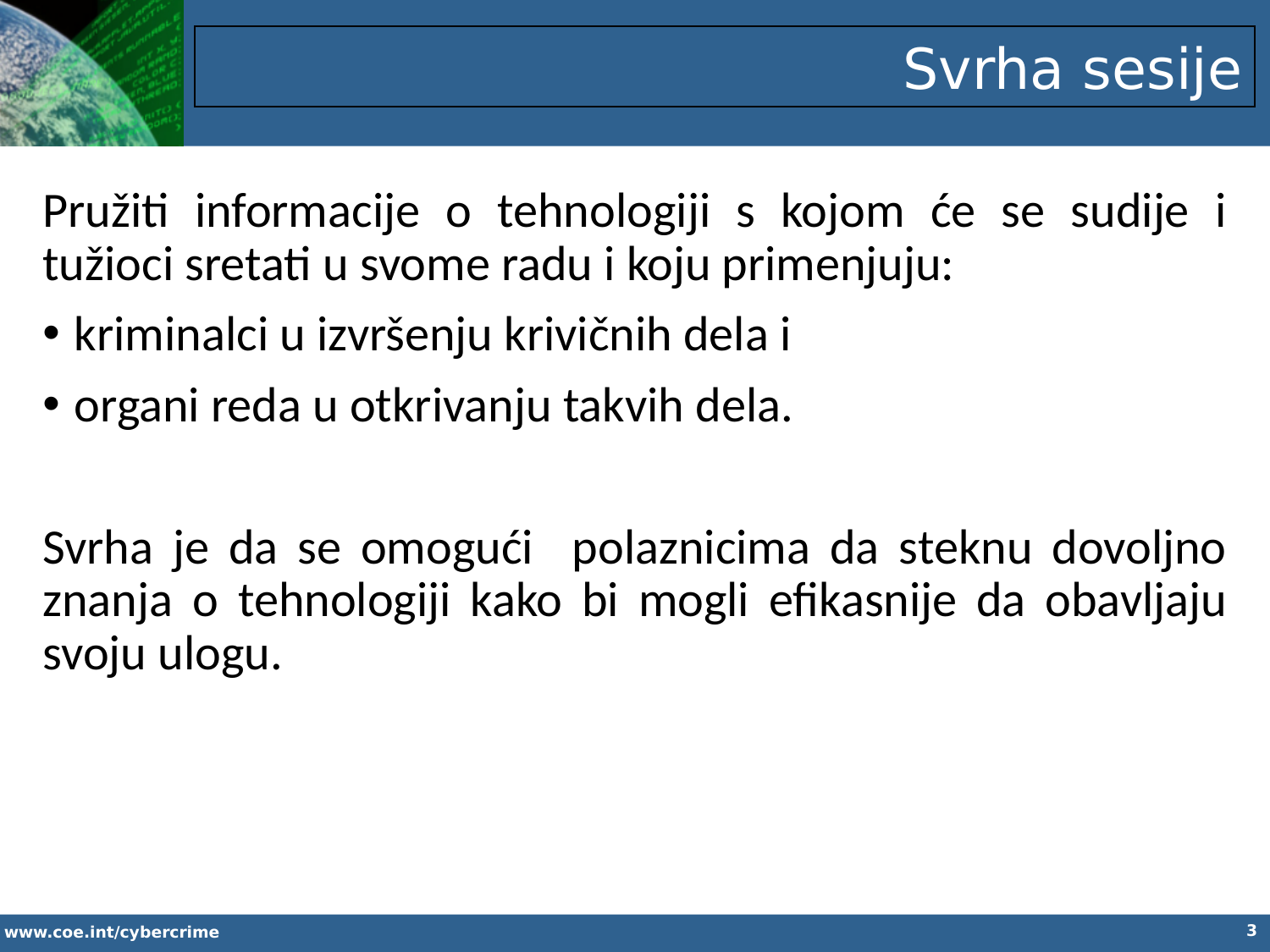

Svrha sesije
Pružiti informacije o tehnologiji s kojom će se sudije i tužioci sretati u svome radu i koju primenjuju:
kriminalci u izvršenju krivičnih dela i
organi reda u otkrivanju takvih dela.

Svrha je da se omogući  polaznicima da steknu dovoljno znanja o tehnologiji kako bi mogli efikasnije da obavljaju svoju ulogu.